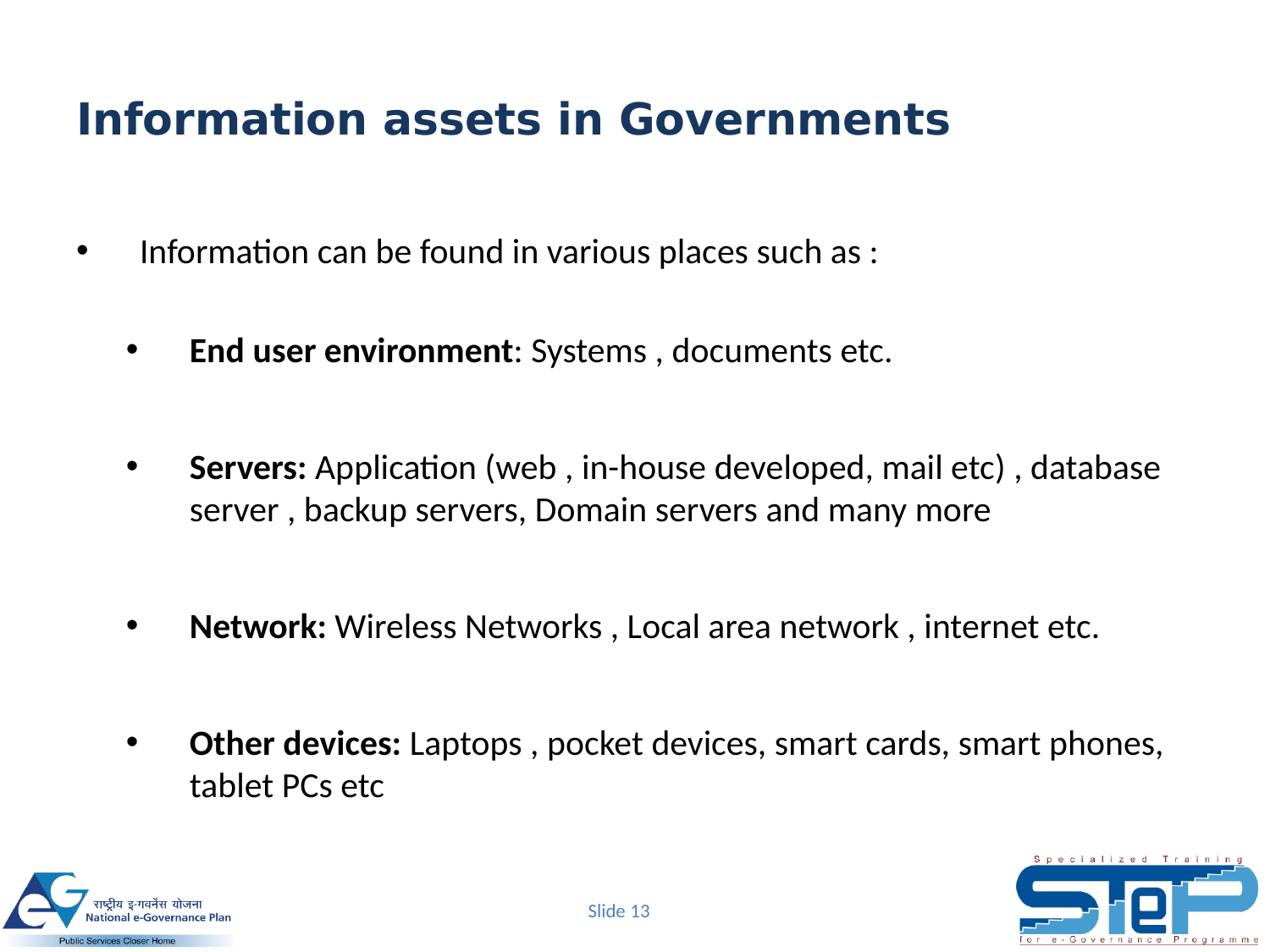

# Information assets in Governments
Information can be found in various places such as :

End user environment: Systems , documents etc.

Servers: Application (web , in-house developed, mail etc) , database server , backup servers, Domain servers and many more

Network: Wireless Networks , Local area network , internet etc.

Other devices: Laptops , pocket devices, smart cards, smart phones, tablet PCs etc